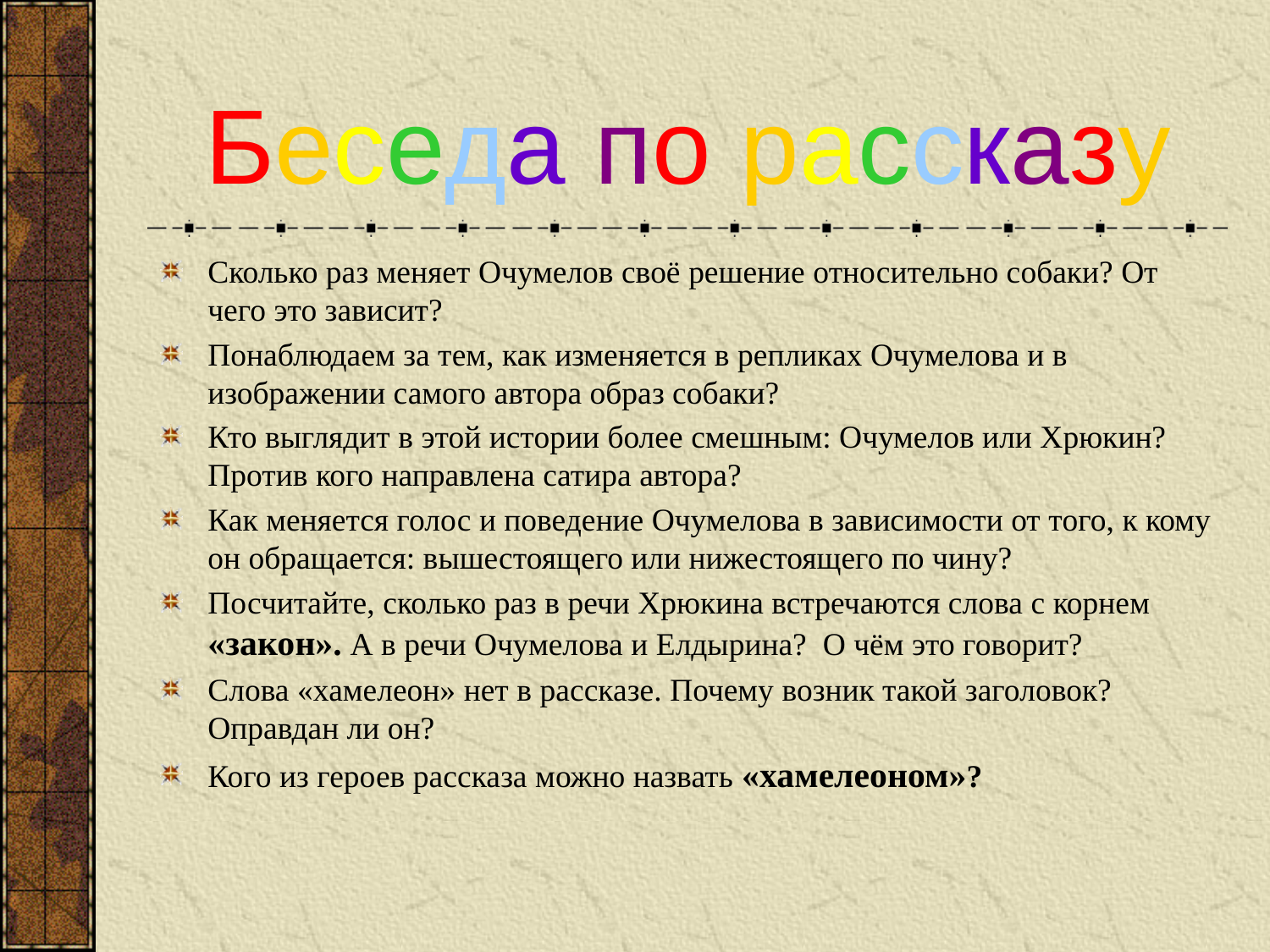

# Беседа по рассказу
Сколько раз меняет Очумелов своё решение относительно собаки? От чего это зависит?
Понаблюдаем за тем, как изменяется в репликах Очумелова и в изображении самого автора образ собаки?
Кто выглядит в этой истории более смешным: Очумелов или Хрюкин? Против кого направлена сатира автора?
Как меняется голос и поведение Очумелова в зависимости от того, к кому он обращается: вышестоящего или нижестоящего по чину?
Посчитайте, сколько раз в речи Хрюкина встречаются слова с корнем  «закон». А в речи Очумелова и Елдырина?  О чём это говорит?
Слова «хамелеон» нет в рассказе. Почему возник такой заголовок? Оправдан ли он?
Кого из героев рассказа можно назвать «хамелеоном»?